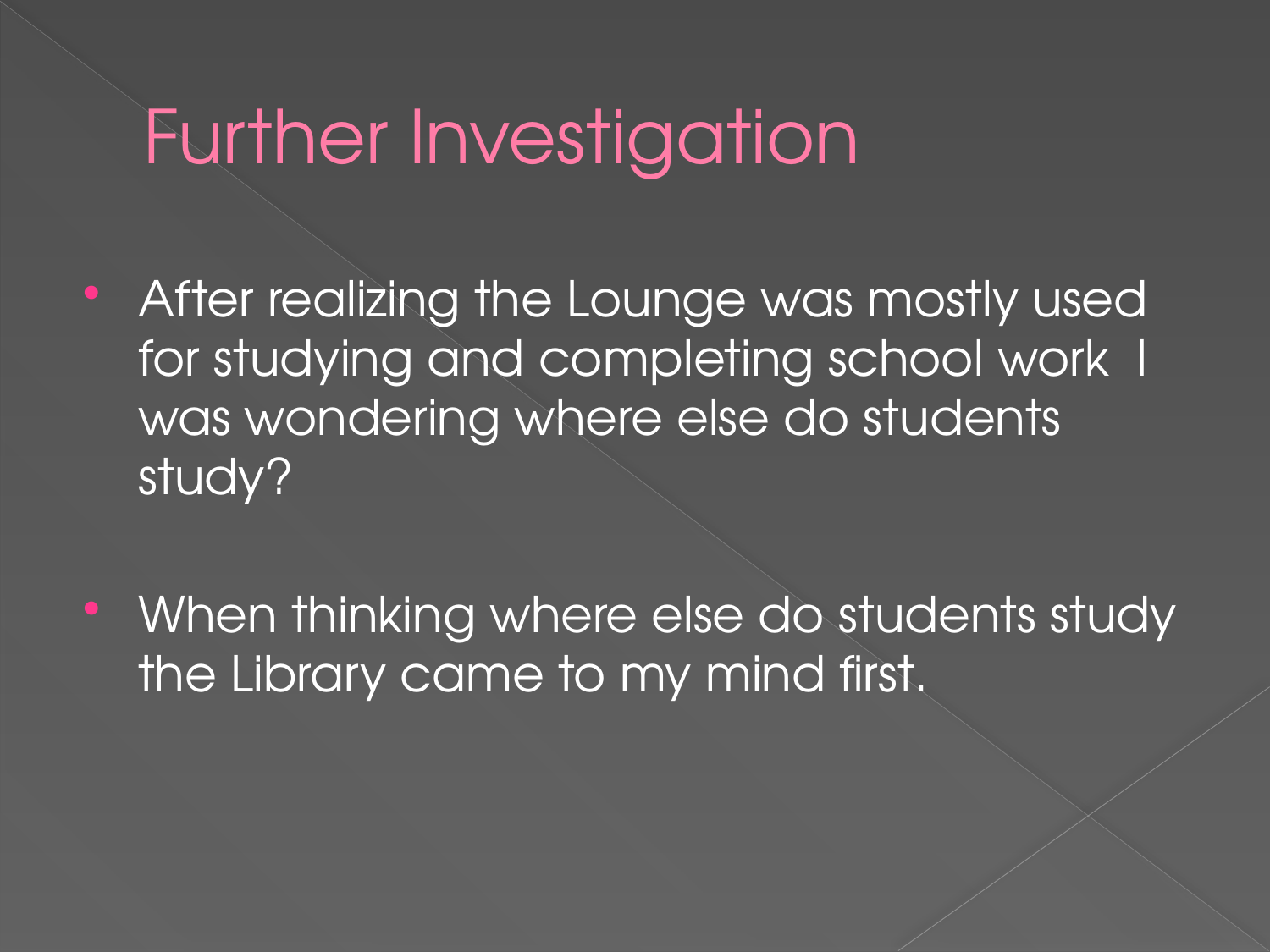

# Further Investigation
After realizing the Lounge was mostly used for studying and completing school work  I was wondering where else do students study?

When thinking where else do students study the Library came to my mind first.